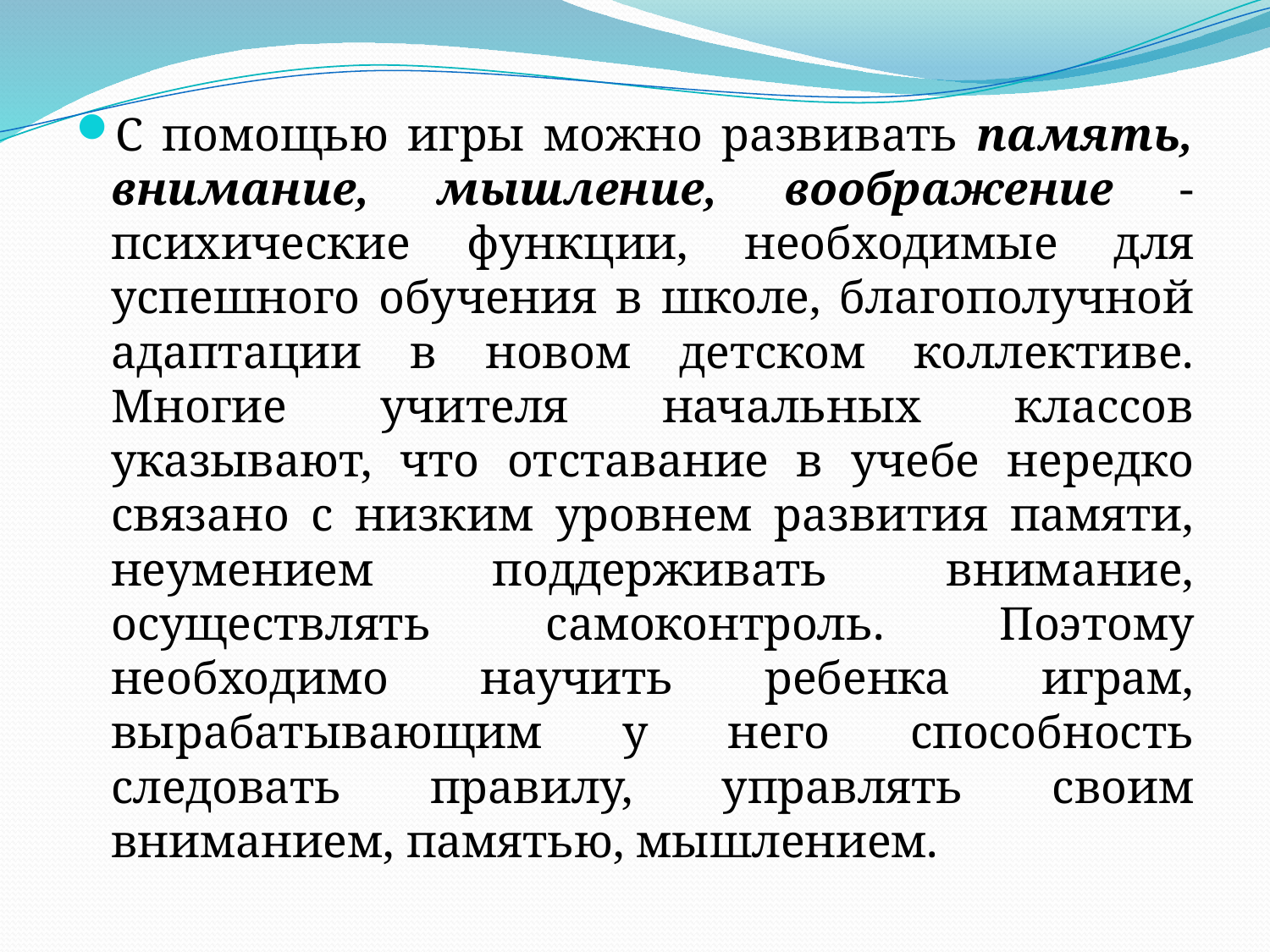

#
С помощью игры можно развивать память, внимание, мышление, воображение - психические функции, необходимые для успешного обучения в школе, благополучной адаптации в новом детском коллективе. Многие учителя начальных классов указывают, что отставание в учебе нередко связано с низким уровнем развития памяти, неумением поддерживать внимание, осуществлять самоконтроль. Поэтому необходимо научить ребенка играм, вырабатывающим у него способность следовать правилу, управлять своим вниманием, памятью, мышлением.